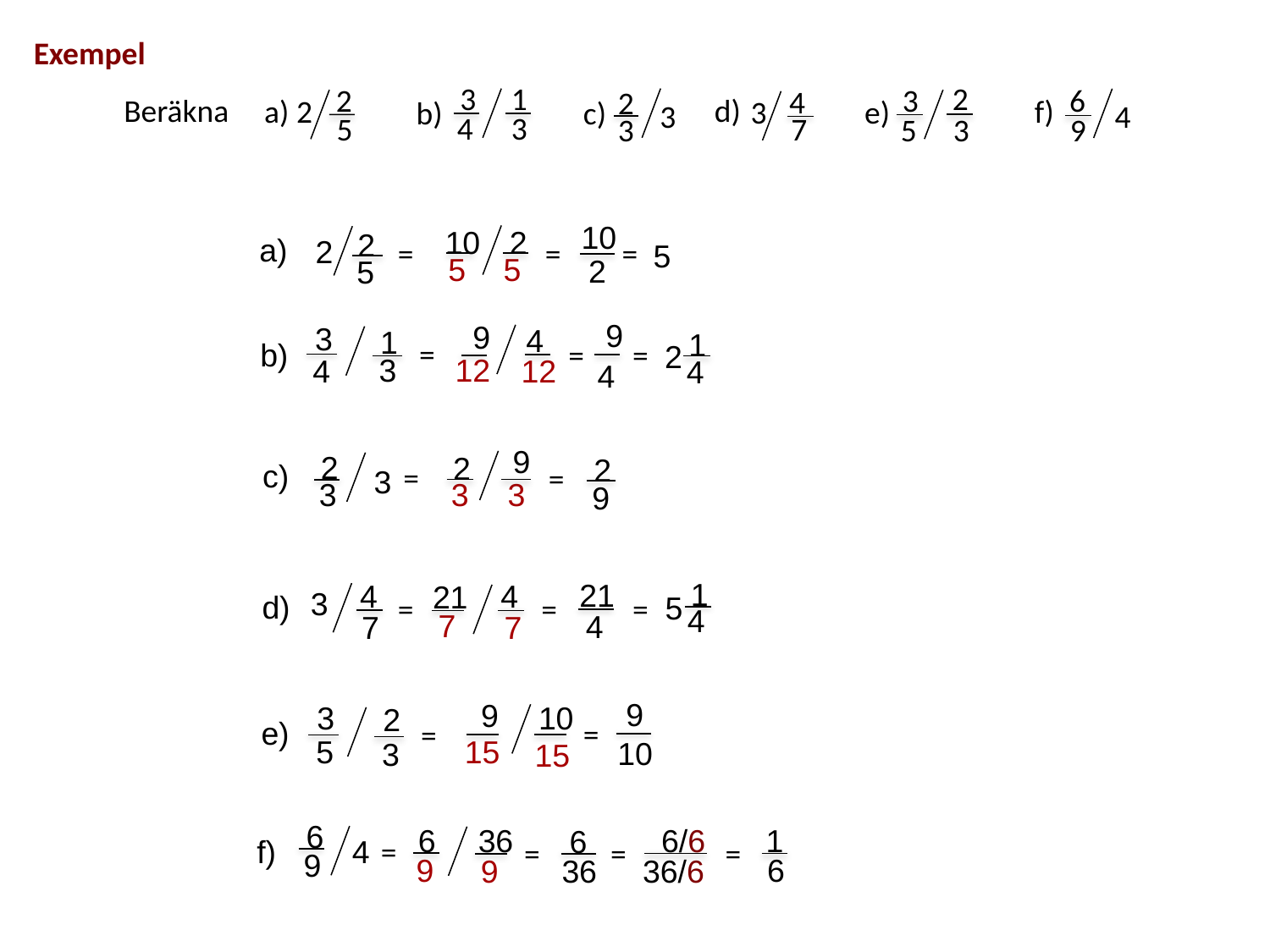

Exempel
2
3

e)
3
5
1
3

b)
3
4
6
9
f)
4

4
7
3

d)
2
3
c)
3

Beräkna
2
5
2

a)
10
2
=
2
5
10
5
=
2
5
2

=
a)
5
9
4
=
9
12
4
12
=
3
4
1
3

=
b)
1
4
2
9
3
2
3
=
2
3
=

3
c)
2
9
1
4
5
21
4
=
4
7
21
7
=
4
7
3

=
d)
9
10
9
15
10
15
=
3
5
2
3

=
e)
6
9
=
4

f)
6
9
36
9
=
6/6
36/6
=
1
6
6
36
=